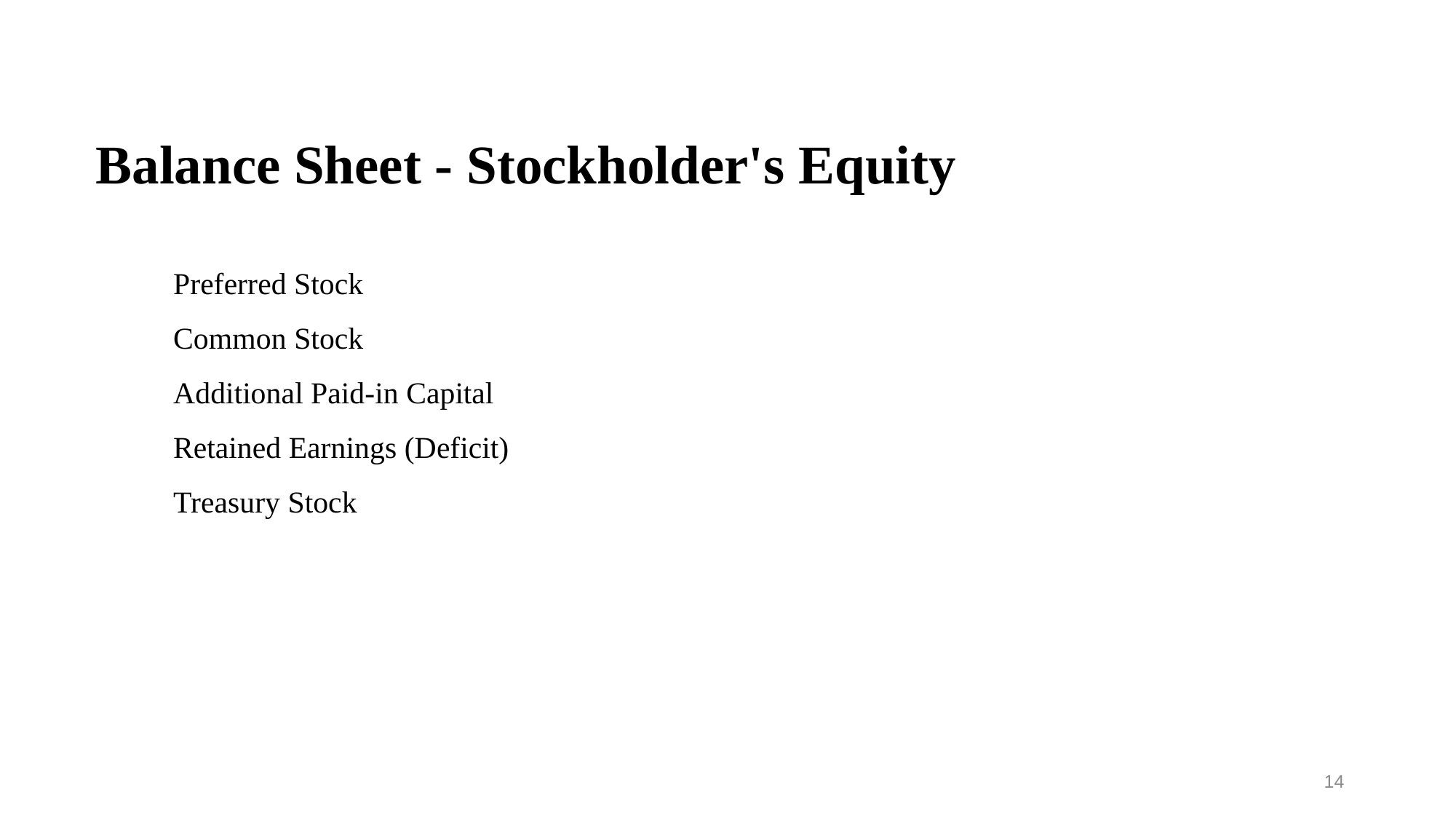

# Balance Sheet - Stockholder's Equity
Preferred Stock
Common Stock
Additional Paid-in Capital
Retained Earnings (Deficit)
Treasury Stock

14